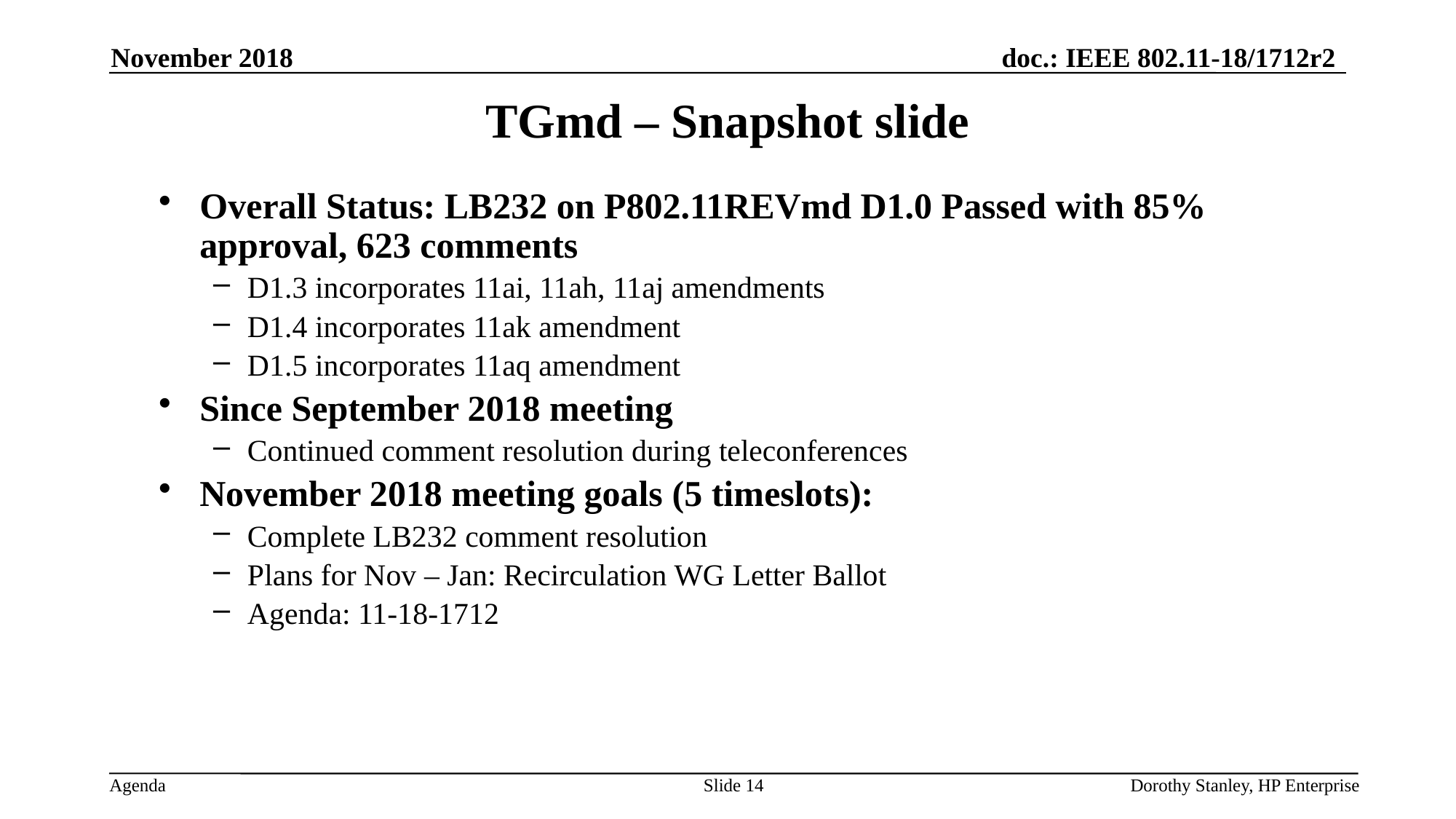

November 2018
TGmd – Snapshot slide
Overall Status: LB232 on P802.11REVmd D1.0 Passed with 85% approval, 623 comments
D1.3 incorporates 11ai, 11ah, 11aj amendments
D1.4 incorporates 11ak amendment
D1.5 incorporates 11aq amendment
Since September 2018 meeting
Continued comment resolution during teleconferences
November 2018 meeting goals (5 timeslots):
Complete LB232 comment resolution
Plans for Nov – Jan: Recirculation WG Letter Ballot
Agenda: 11-18-1712

Slide 14
Dorothy Stanley, HP Enterprise